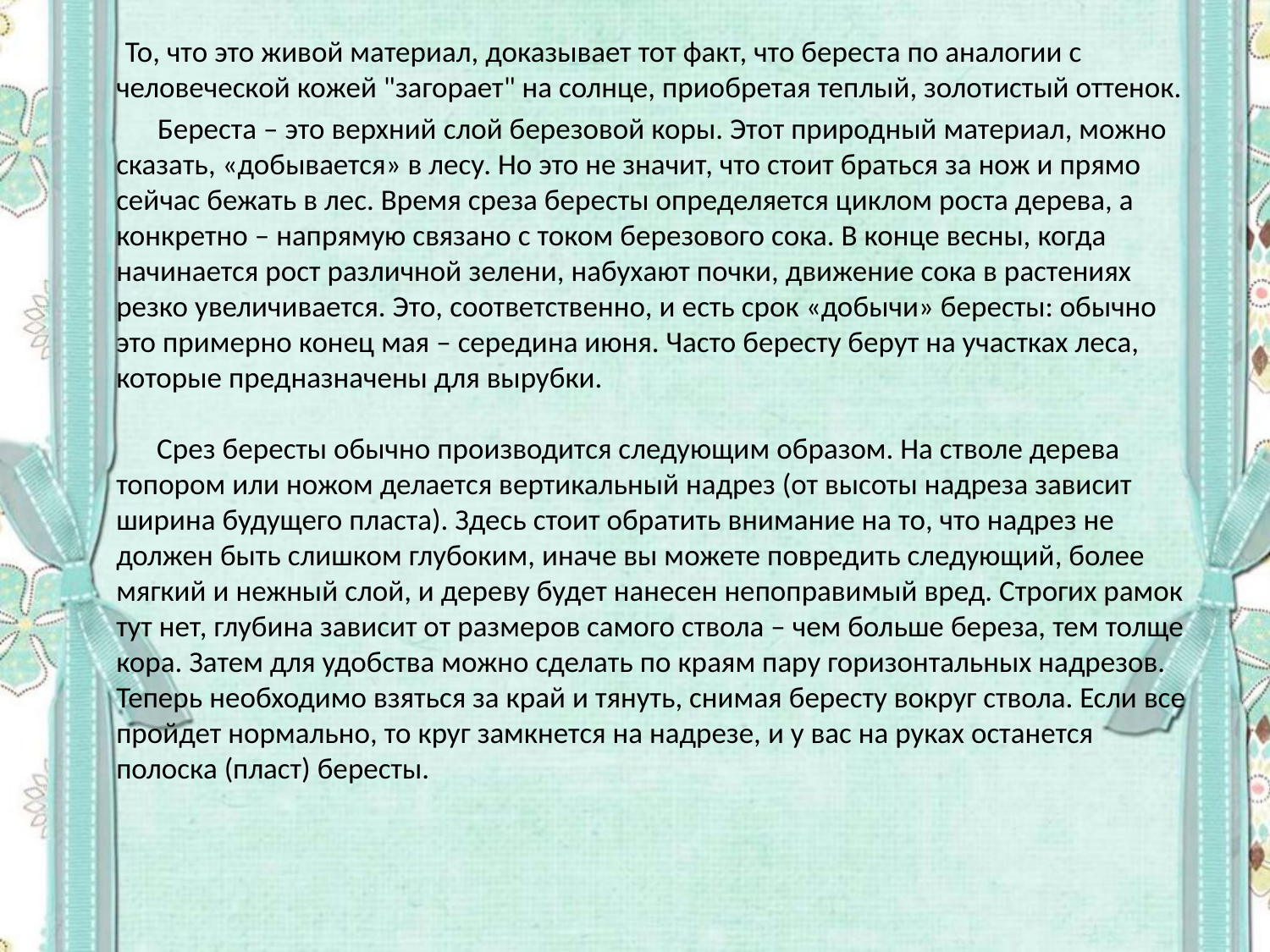

То, что это живой материал, доказывает тот факт, что береста по аналогии с человеческой кожей "загорает" на солнце, приобретая теплый, золотистый оттенок.
            Береста – это верхний слой березовой коры. Этот природный материал, можно сказать, «добывается» в лесу. Но это не значит, что стоит браться за нож и прямо сейчас бежать в лес. Время среза бересты определяется циклом роста дерева, а конкретно – напрямую связано с током березового сока. В конце весны, когда начинается рост различной зелени, набухают почки, движение сока в растениях резко увеличивается. Это, соответственно, и есть срок «добычи» бересты: обычно это примерно конец мая – середина июня. Часто бересту берут на участках леса, которые предназначены для вырубки.
      Срез бересты обычно производится следующим образом. На стволе дерева топором или ножом делается вертикальный надрез (от высоты надреза зависит ширина будущего пласта). Здесь стоит обратить внимание на то, что надрез не должен быть слишком глубоким, иначе вы можете повредить следующий, более мягкий и нежный слой, и дереву будет нанесен непоправимый вред. Строгих рамок тут нет, глубина зависит от размеров самого ствола – чем больше береза, тем толще кора. Затем для удобства можно сделать по краям пару горизонтальных надрезов. Теперь необходимо взяться за край и тянуть, снимая бересту вокруг ствола. Если все пройдет нормально, то круг замкнется на надрезе, и у вас на руках останется полоска (пласт) бересты.